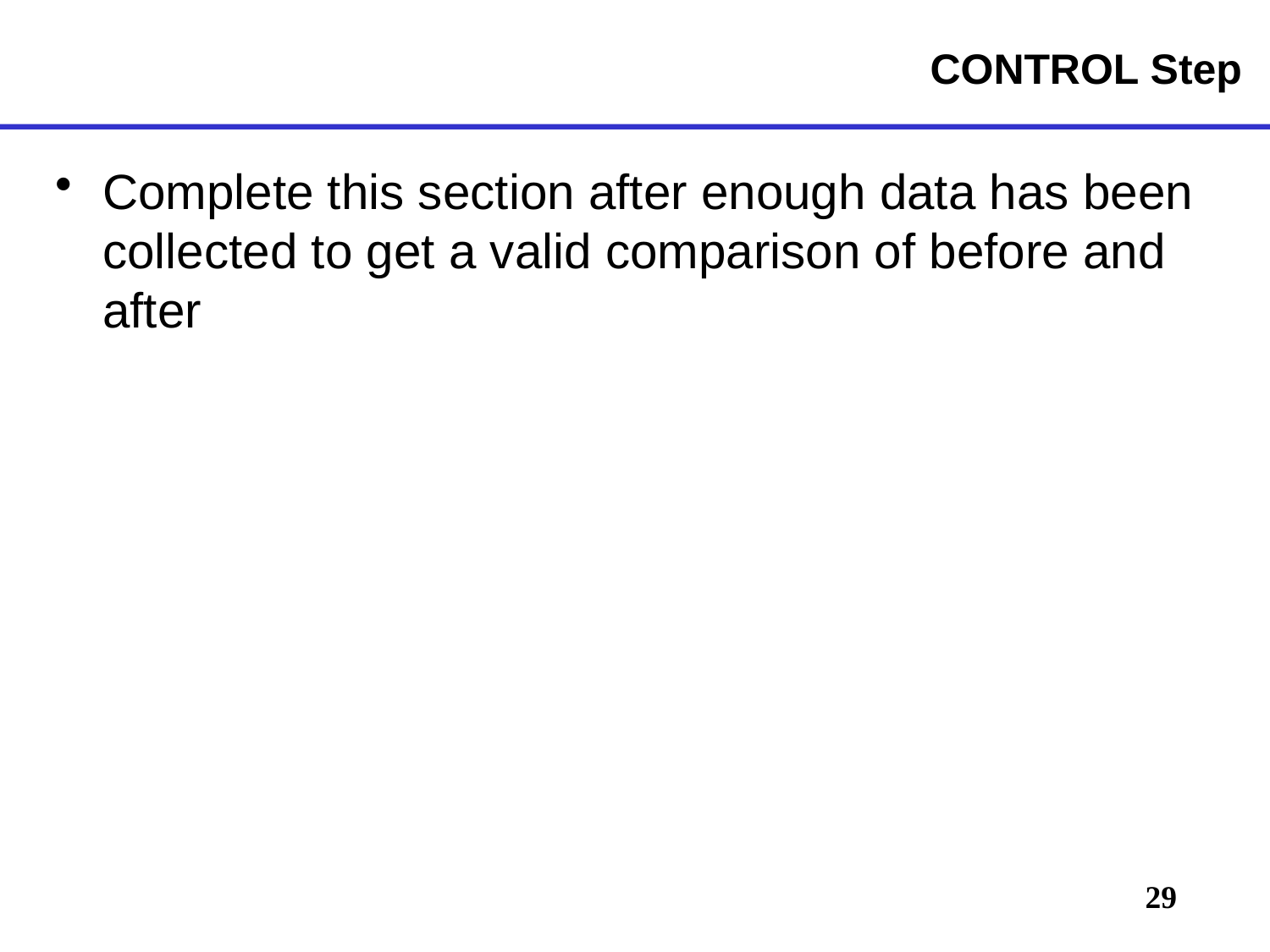

# CONTROL Step
Complete this section after enough data has been collected to get a valid comparison of before and after